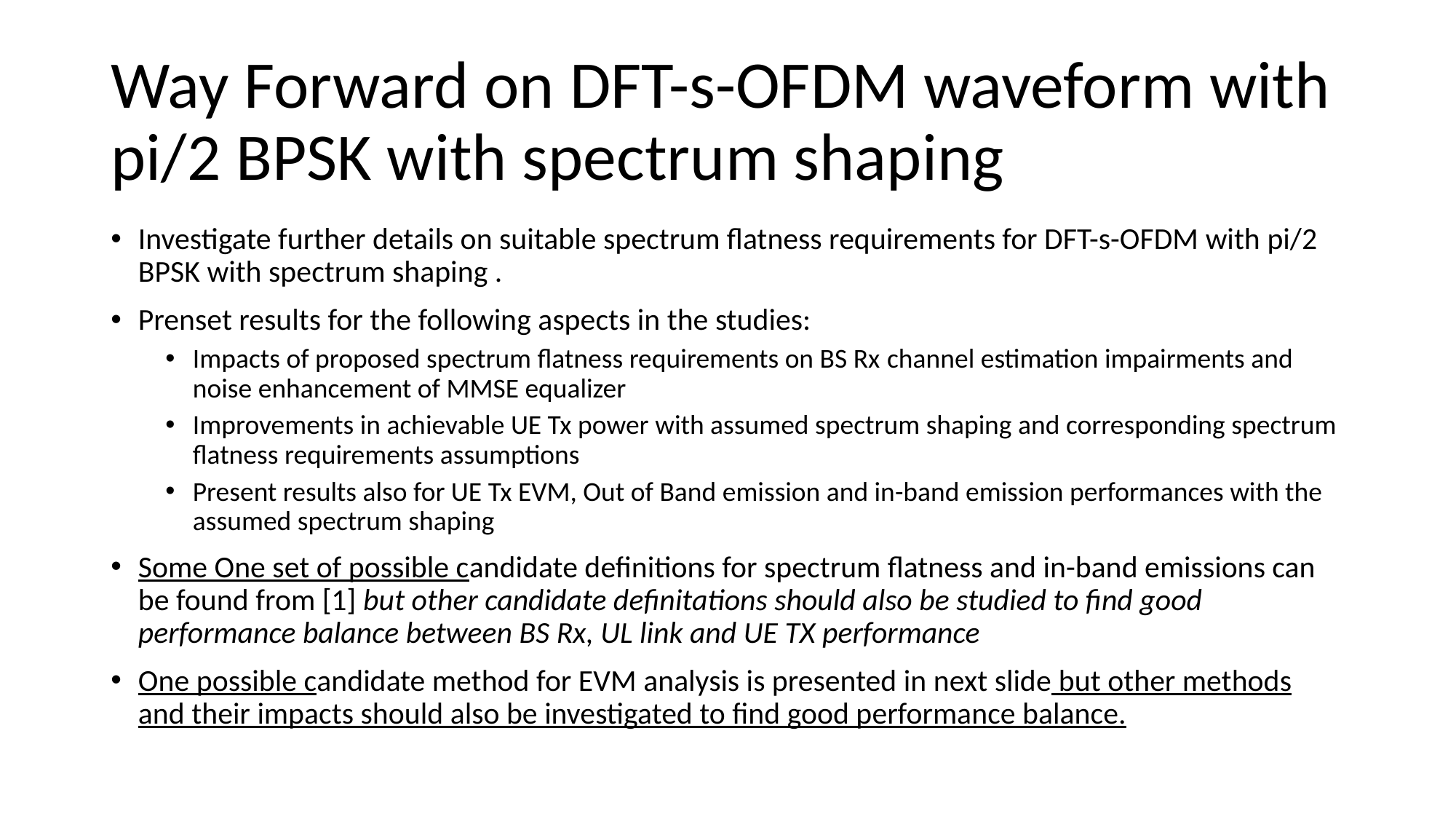

# Way Forward on DFT-s-OFDM waveform with pi/2 BPSK with spectrum shaping
Investigate further details on suitable spectrum flatness requirements for DFT-s-OFDM with pi/2 BPSK with spectrum shaping .
Prenset results for the following aspects in the studies:
Impacts of proposed spectrum flatness requirements on BS Rx channel estimation impairments and noise enhancement of MMSE equalizer
Improvements in achievable UE Tx power with assumed spectrum shaping and corresponding spectrum flatness requirements assumptions
Present results also for UE Tx EVM, Out of Band emission and in-band emission performances with the assumed spectrum shaping
Some One set of possible candidate definitions for spectrum flatness and in-band emissions can be found from [1] but other candidate definitations should also be studied to find good performance balance between BS Rx, UL link and UE TX performance
One possible candidate method for EVM analysis is presented in next slide but other methods and their impacts should also be investigated to find good performance balance.